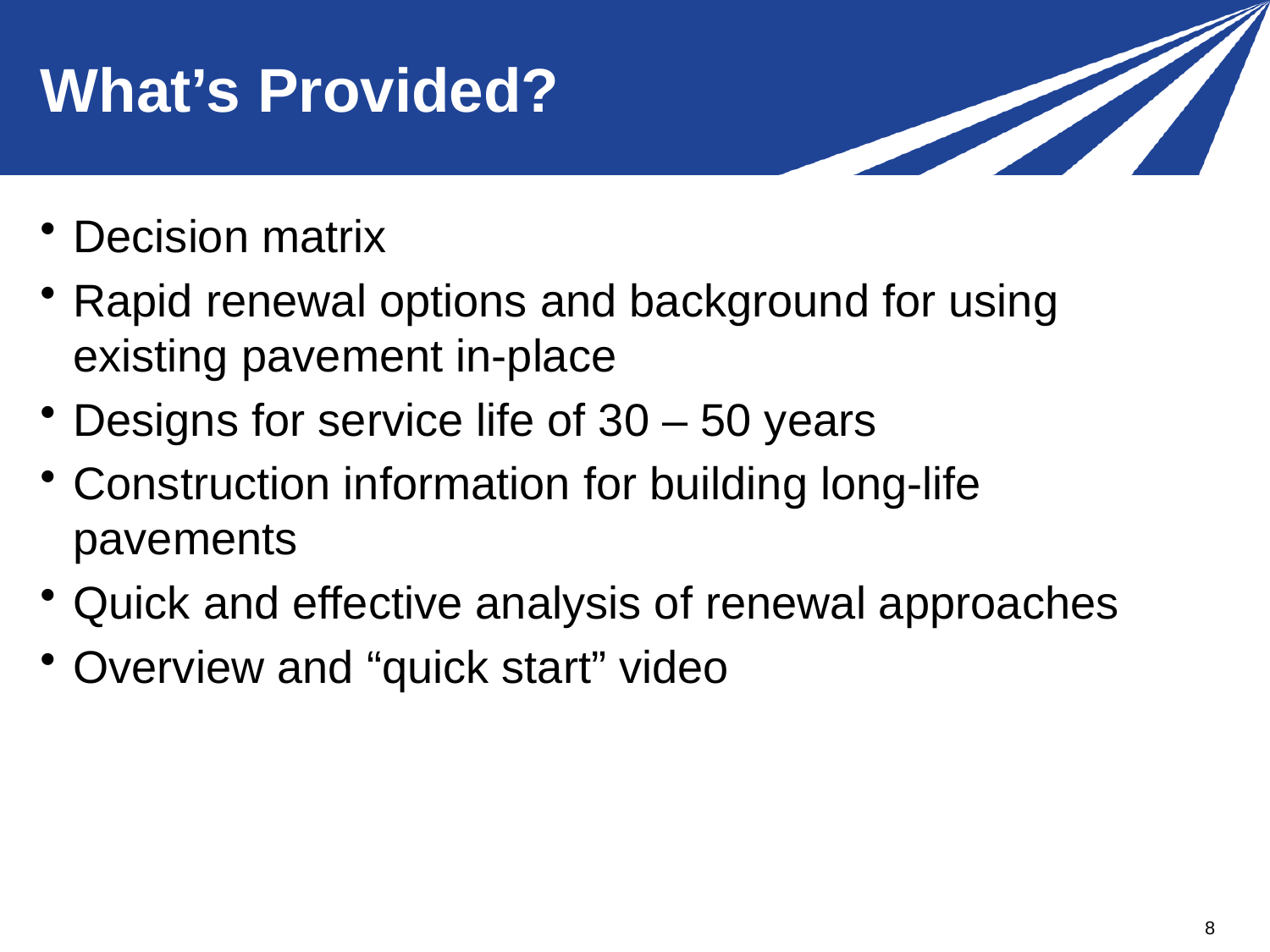

# What’s Provided?
Decision matrix
Rapid renewal options and background for using existing pavement in-place
Designs for service life of 30 – 50 years
Construction information for building long-life pavements
Quick and effective analysis of renewal approaches
Overview and “quick start” video

8